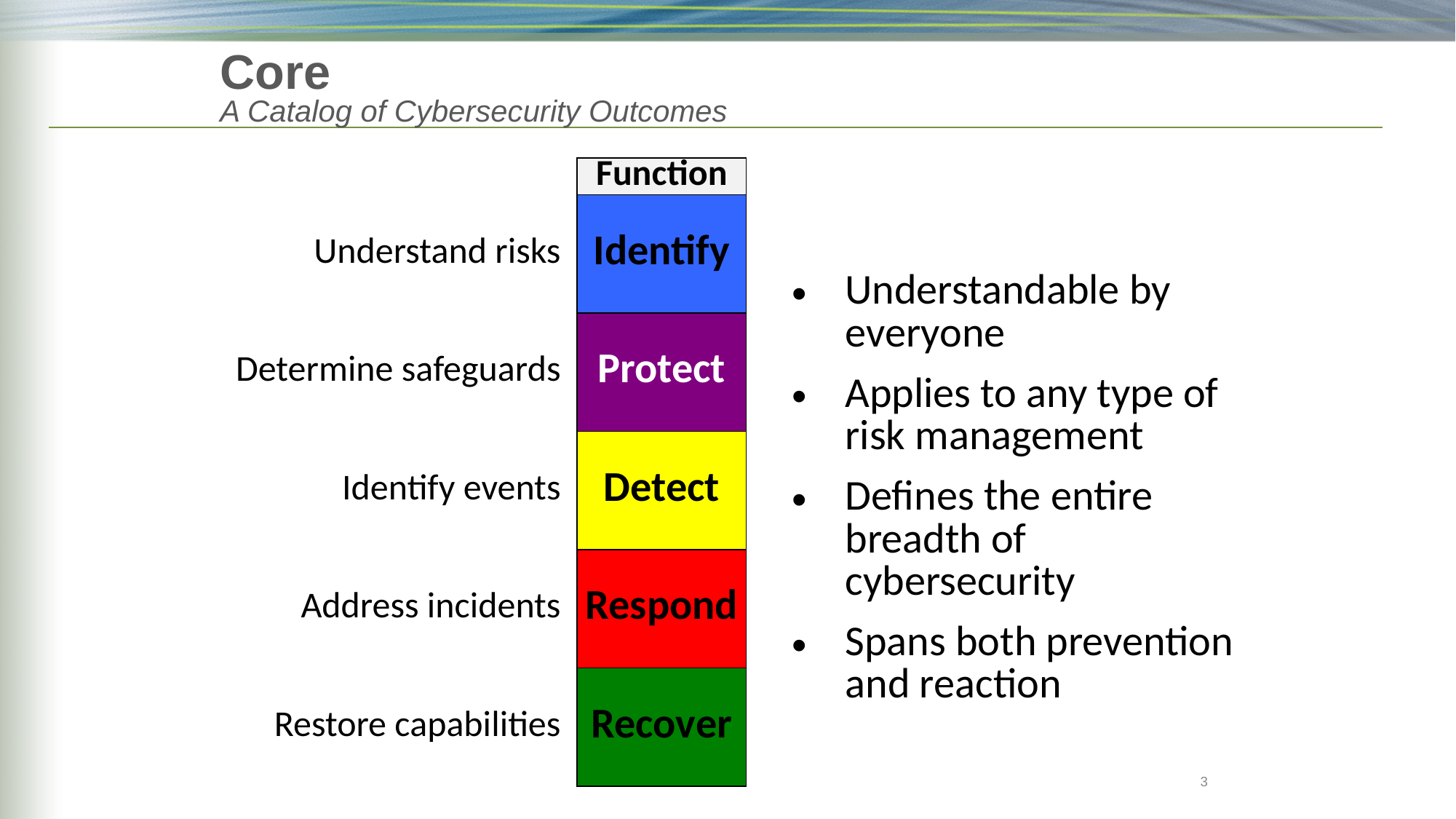

# Core A Catalog of Cybersecurity Outcomes
|  | Function |  |
| --- | --- | --- |
| Understand risks | Identify | Understandable by everyone Applies to any type of risk management Defines the entire breadth of cybersecurity Spans both prevention and reaction |
| Determine safeguards | Protect |  |
| Identify events | Detect |  |
| Address incidents | Respond |  |
| Restore capabilities | Recover |  |
3